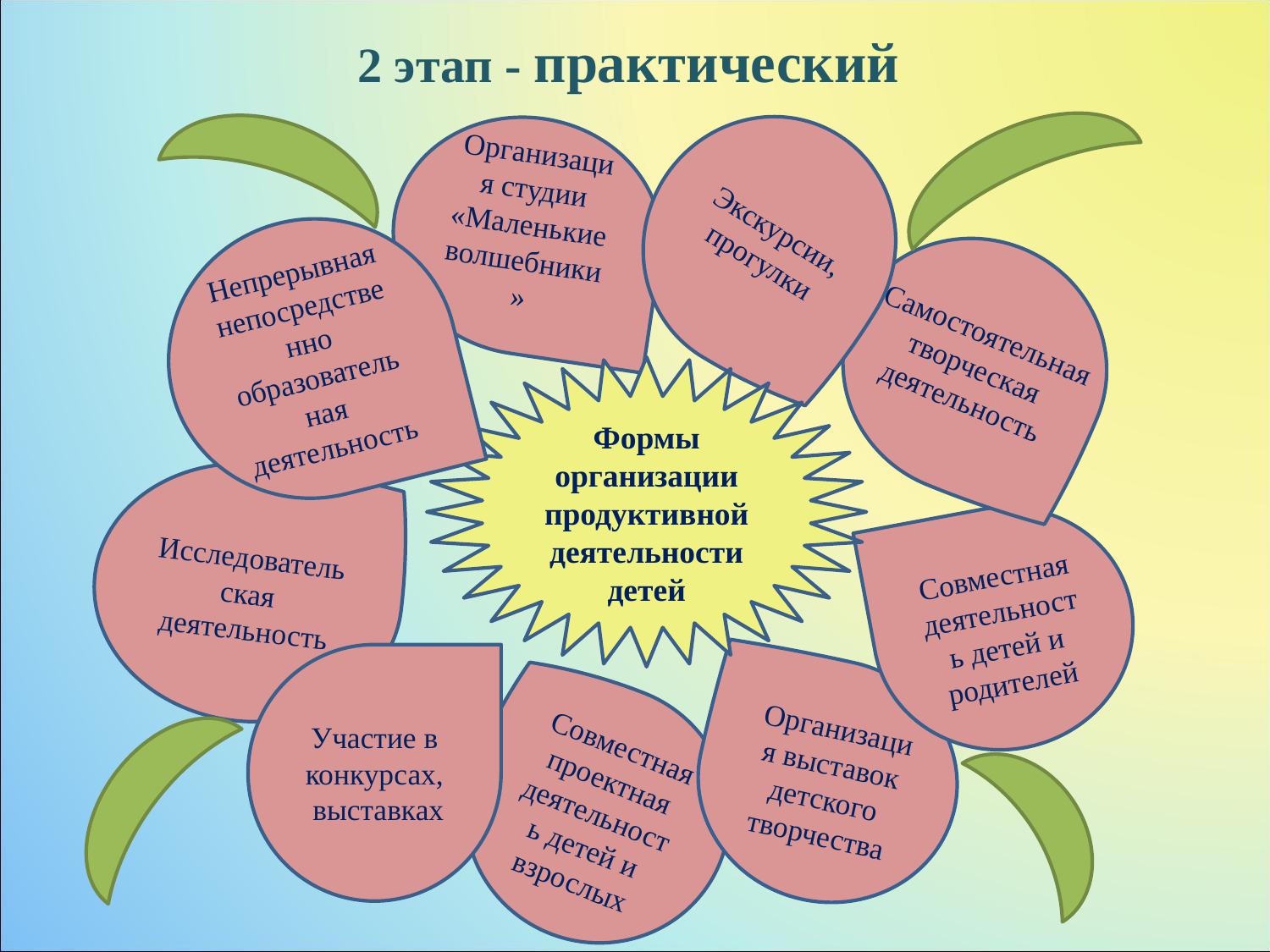

2 этап - практический

Организация студии «Маленькие волшебники»
Экскурсии, прогулки
Непрерывная непосредственно образователь
ная деятельность
Самостоятельная творческая деятельность
Формы организации продуктивной деятельности детей
Исследовательская деятельность
Совместная деятельность детей и родителей
Участие в конкурсах,
 выставках
Организация выставок детского творчества
Совместная проектная деятельность детей и взрослых